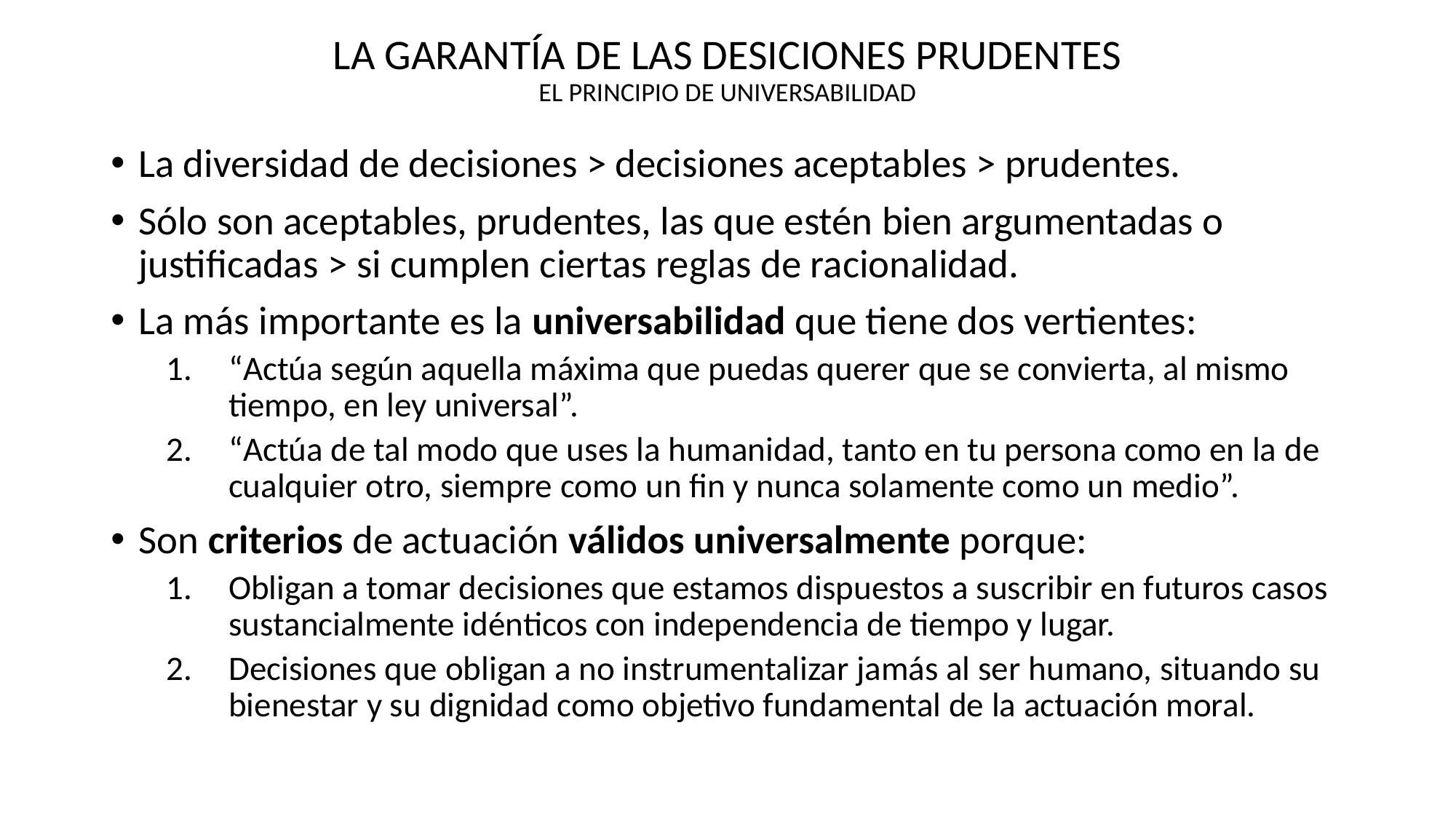

# LA GARANTÍA DE LAS DESICIONES PRUDENTES EL PRINCIPIO DE UNIVERSABILIDAD
La diversidad de decisiones > decisiones aceptables > prudentes.
Sólo son aceptables, prudentes, las que estén bien argumentadas o justificadas > si cumplen ciertas reglas de racionalidad.
La más importante es la universabilidad que tiene dos vertientes:
“Actúa según aquella máxima que puedas querer que se convierta, al mismo tiempo, en ley universal”.
“Actúa de tal modo que uses la humanidad, tanto en tu persona como en la de cualquier otro, siempre como un fin y nunca solamente como un medio”.
Son criterios de actuación válidos universalmente porque:
Obligan a tomar decisiones que estamos dispuestos a suscribir en futuros casos sustancialmente idénticos con independencia de tiempo y lugar.
Decisiones que obligan a no instrumentalizar jamás al ser humano, situando su bienestar y su dignidad como objetivo fundamental de la actuación moral.